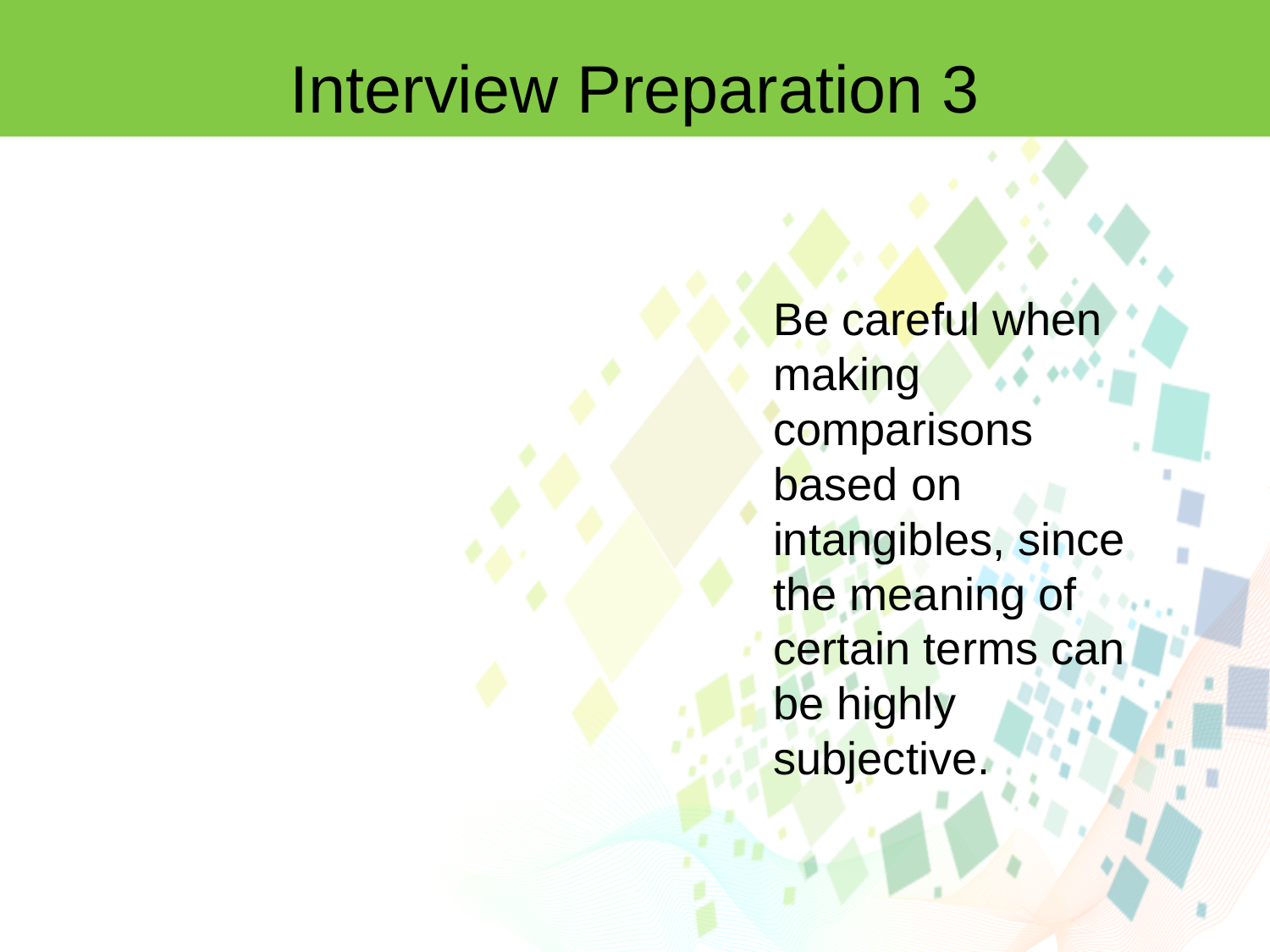

Interview Preparation 3
Be careful when making comparisons based on intangibles, since the meaning of
certain terms can be highly subjective.